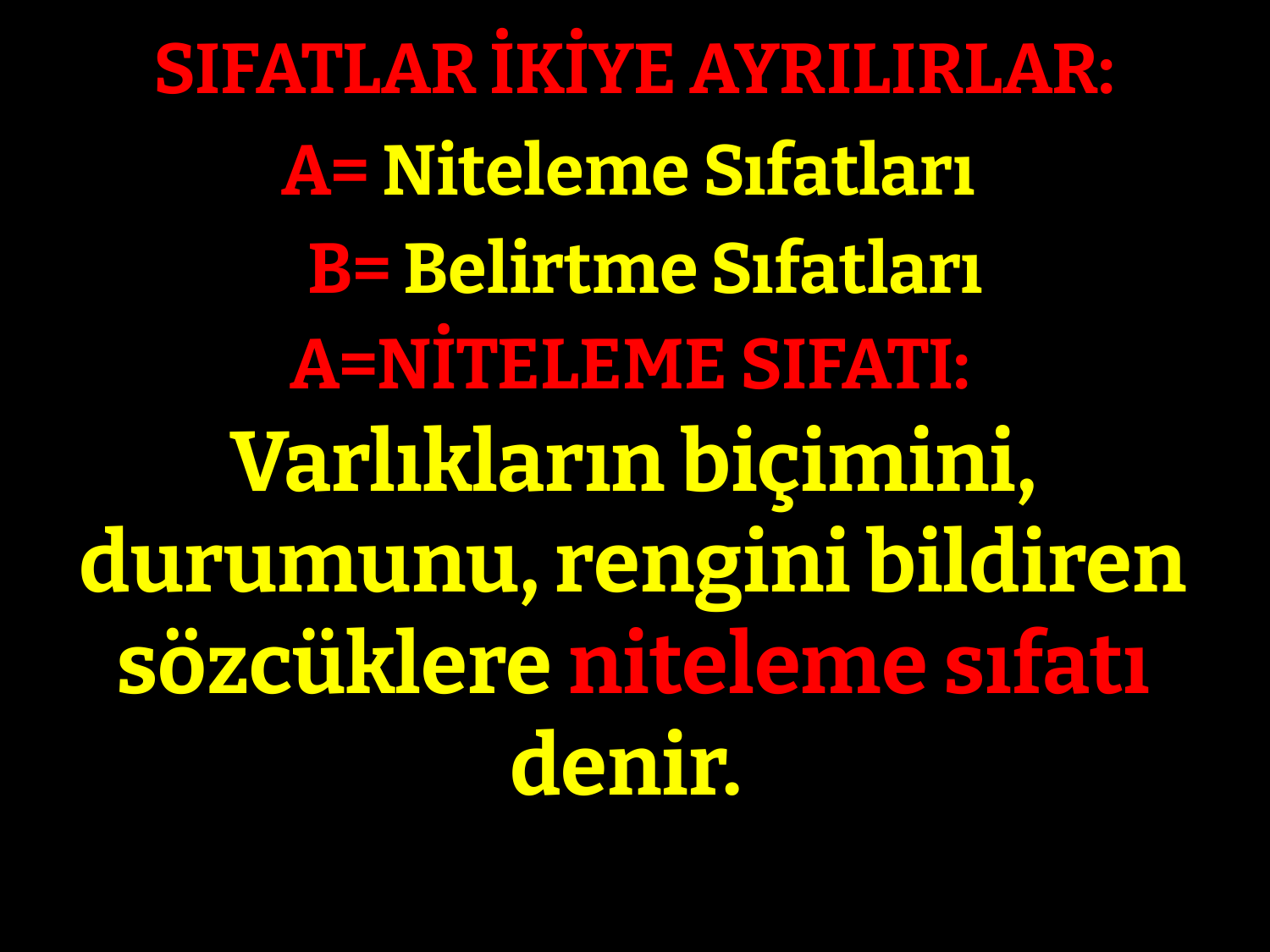

SIFATLAR İKİYE AYRILIRLAR:
A= Niteleme Sıfatları
B= Belirtme Sıfatları

#
A=NİTELEME SIFATI:
Varlıkların biçimini, durumunu, rengini bildiren sözcüklere niteleme sıfatı denir.